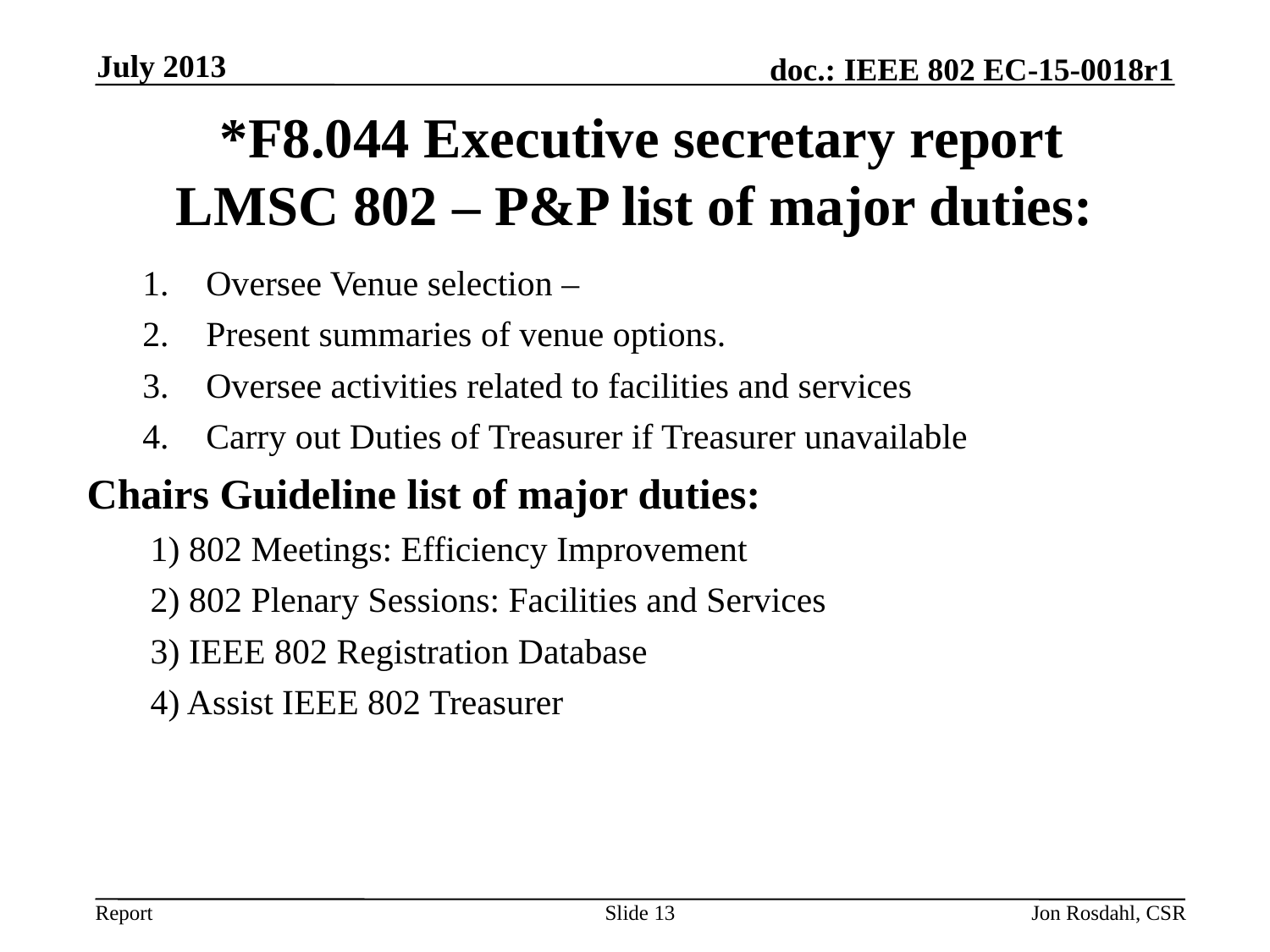

July 2013
# *F8.044 Executive secretary report
LMSC 802 – P&P list of major duties:
Oversee Venue selection –
Present summaries of venue options.
Oversee activities related to facilities and services
Carry out Duties of Treasurer if Treasurer unavailable
Chairs Guideline list of major duties:
1) 802 Meetings: Efficiency Improvement
2) 802 Plenary Sessions: Facilities and Services
3) IEEE 802 Registration Database
4) Assist IEEE 802 Treasurer
Slide 13
Jon Rosdahl, CSR